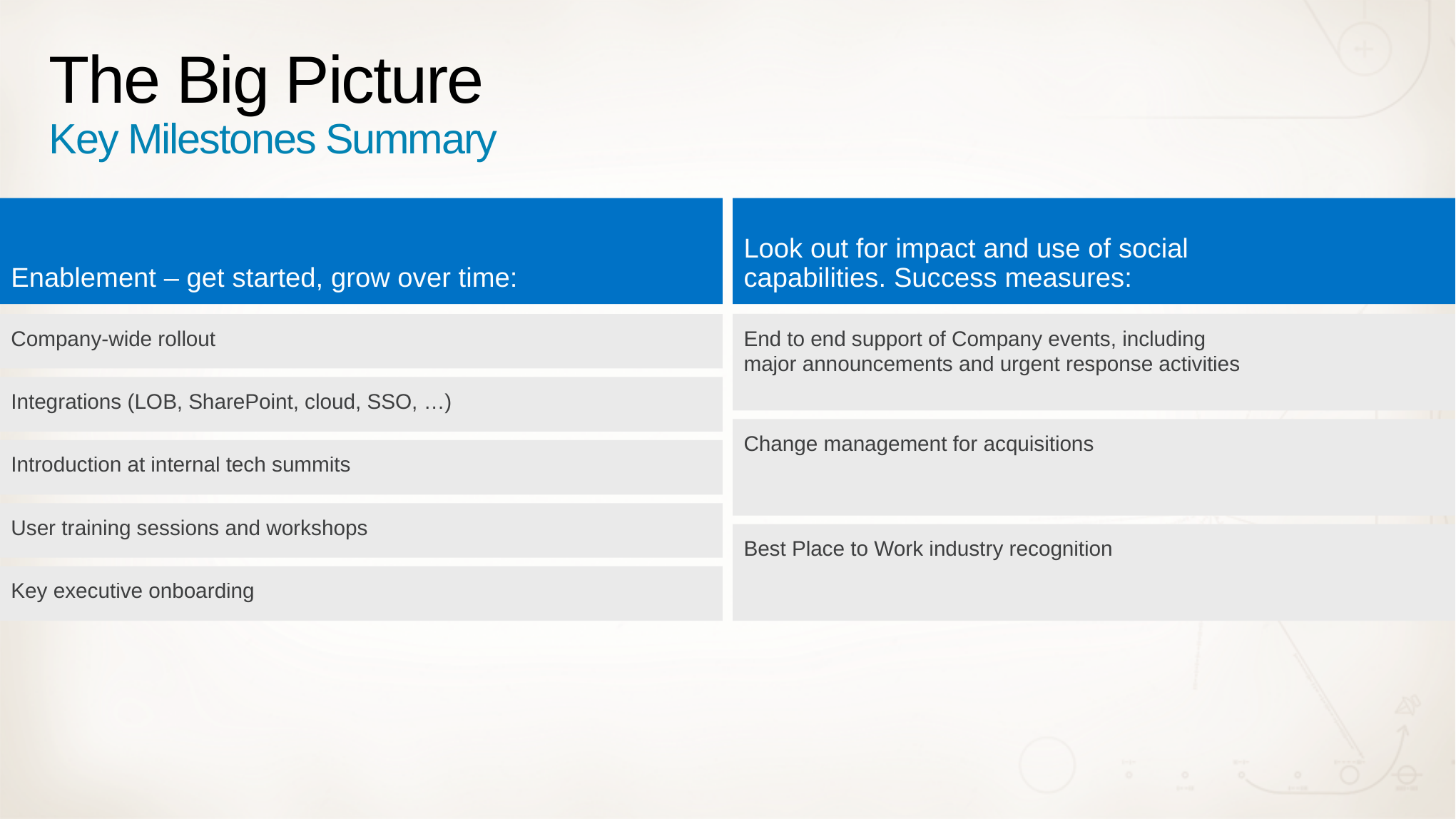

# The Big Picture Key Milestones Summary
Enablement – get started, grow over time:
Look out for impact and use of social
capabilities. Success measures:
Company-wide rollout
End to end support of Company events, including
major announcements and urgent response activities
Integrations (LOB, SharePoint, cloud, SSO, …)
Change management for acquisitions
Introduction at internal tech summits
User training sessions and workshops
Best Place to Work industry recognition
Key executive onboarding